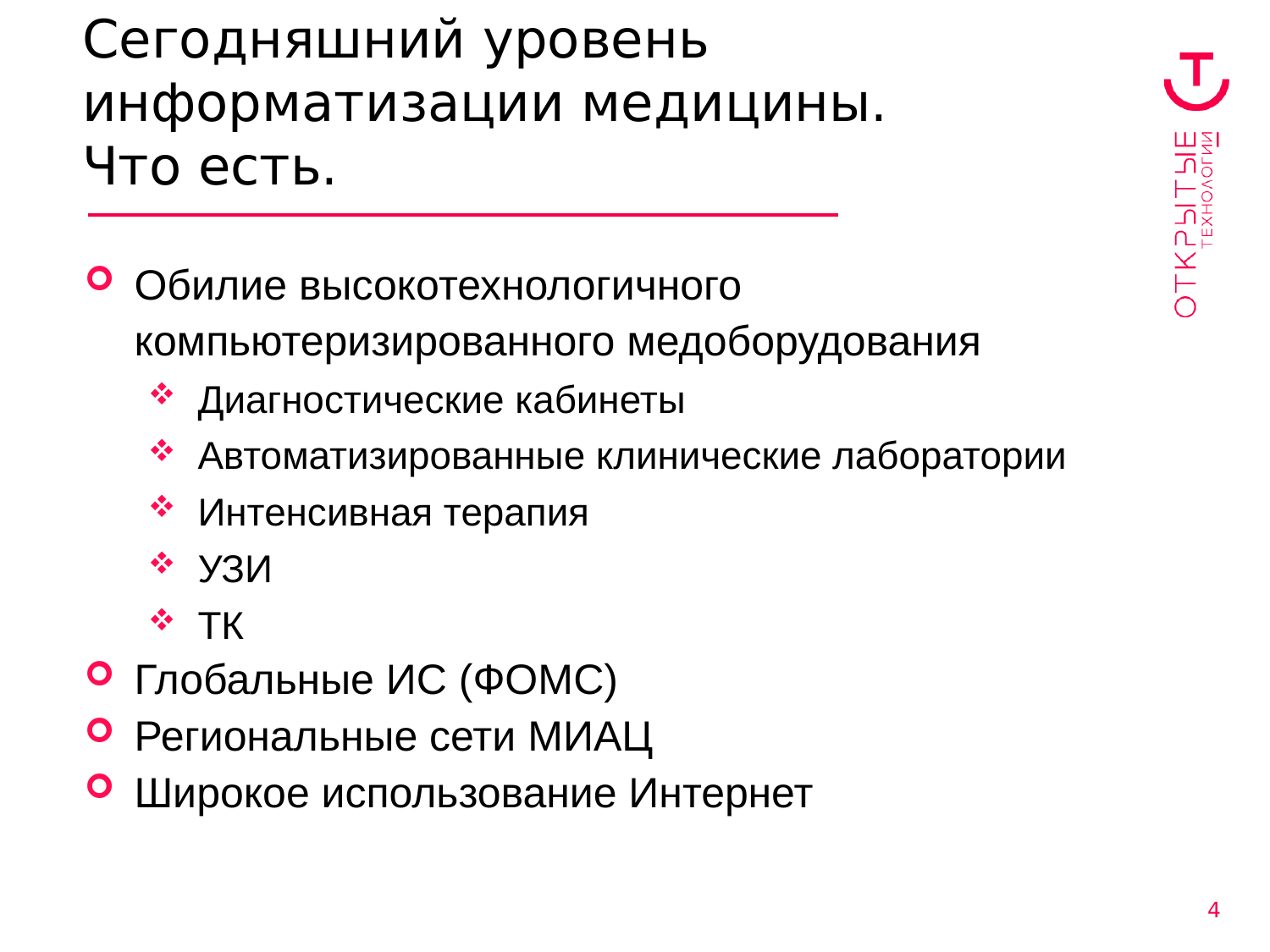

Сегодняшний уровень информатизации медицины.
Что есть.
Обилие высокотехнологичного компьютеризированного медоборудования
Диагностические кабинеты
Автоматизированные клинические лаборатории
Интенсивная терапия
УЗИ
ТК
Глобальные ИС (ФОМС)
Региональные сети МИАЦ
Широкое использование Интернет